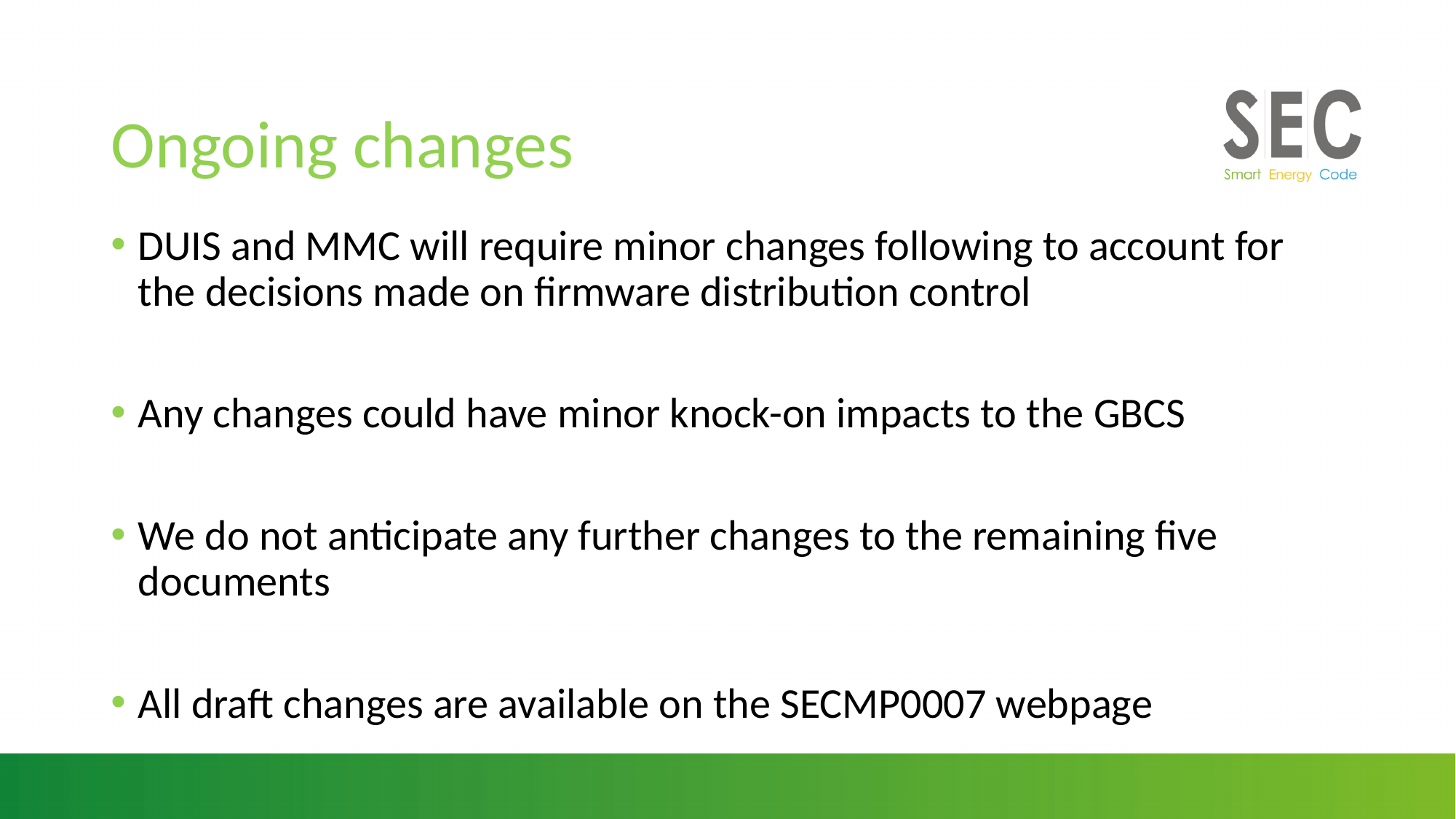

# Ongoing changes
DUIS and MMC will require minor changes following to account for the decisions made on firmware distribution control

Any changes could have minor knock-on impacts to the GBCS

We do not anticipate any further changes to the remaining five documents

All draft changes are available on the SECMP0007 webpage